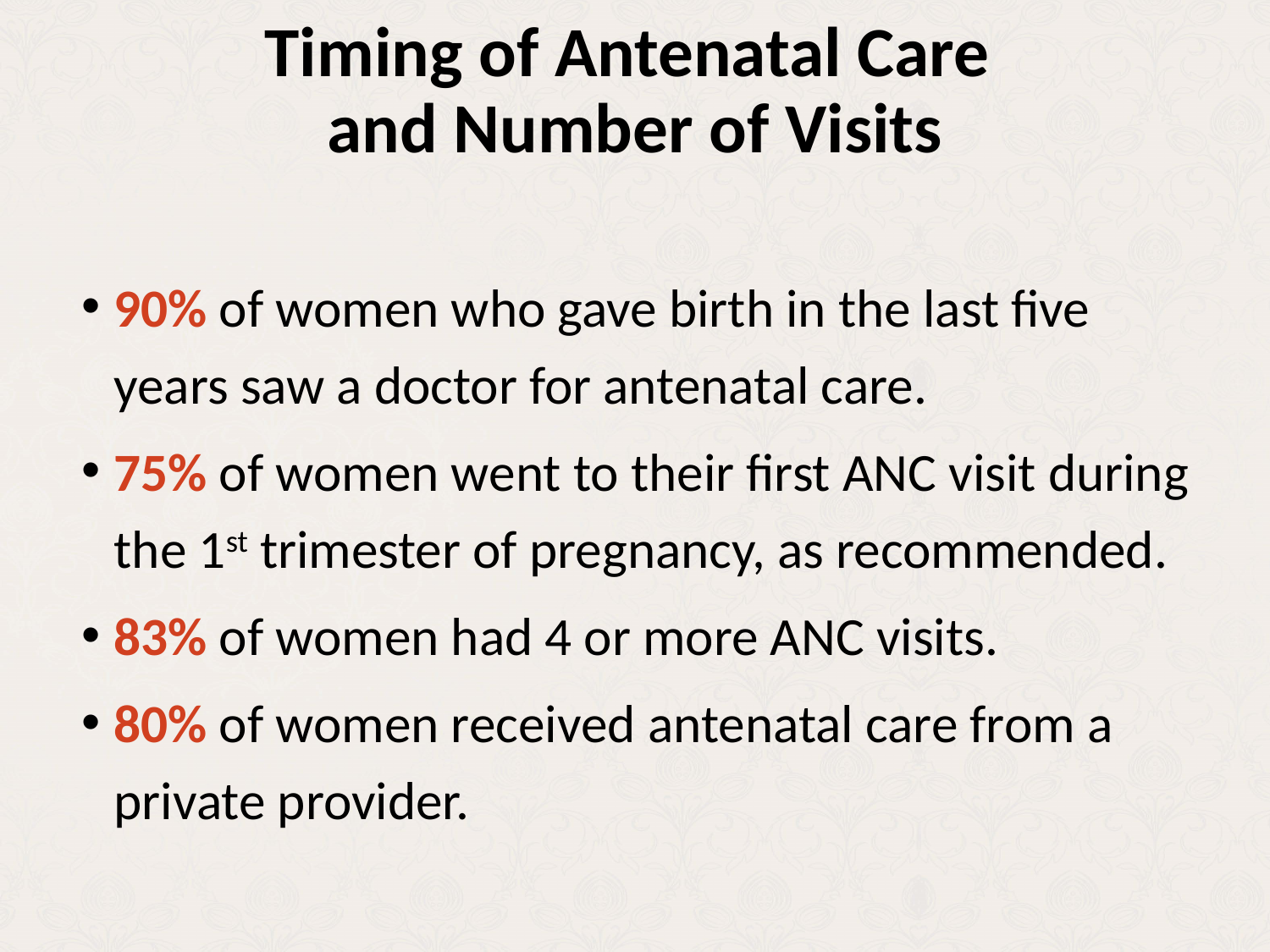

# Timing of Antenatal Care and Number of Visits
90% of women who gave birth in the last five years saw a doctor for antenatal care.
75% of women went to their first ANC visit during the 1st trimester of pregnancy, as recommended.
83% of women had 4 or more ANC visits.
80% of women received antenatal care from a private provider.